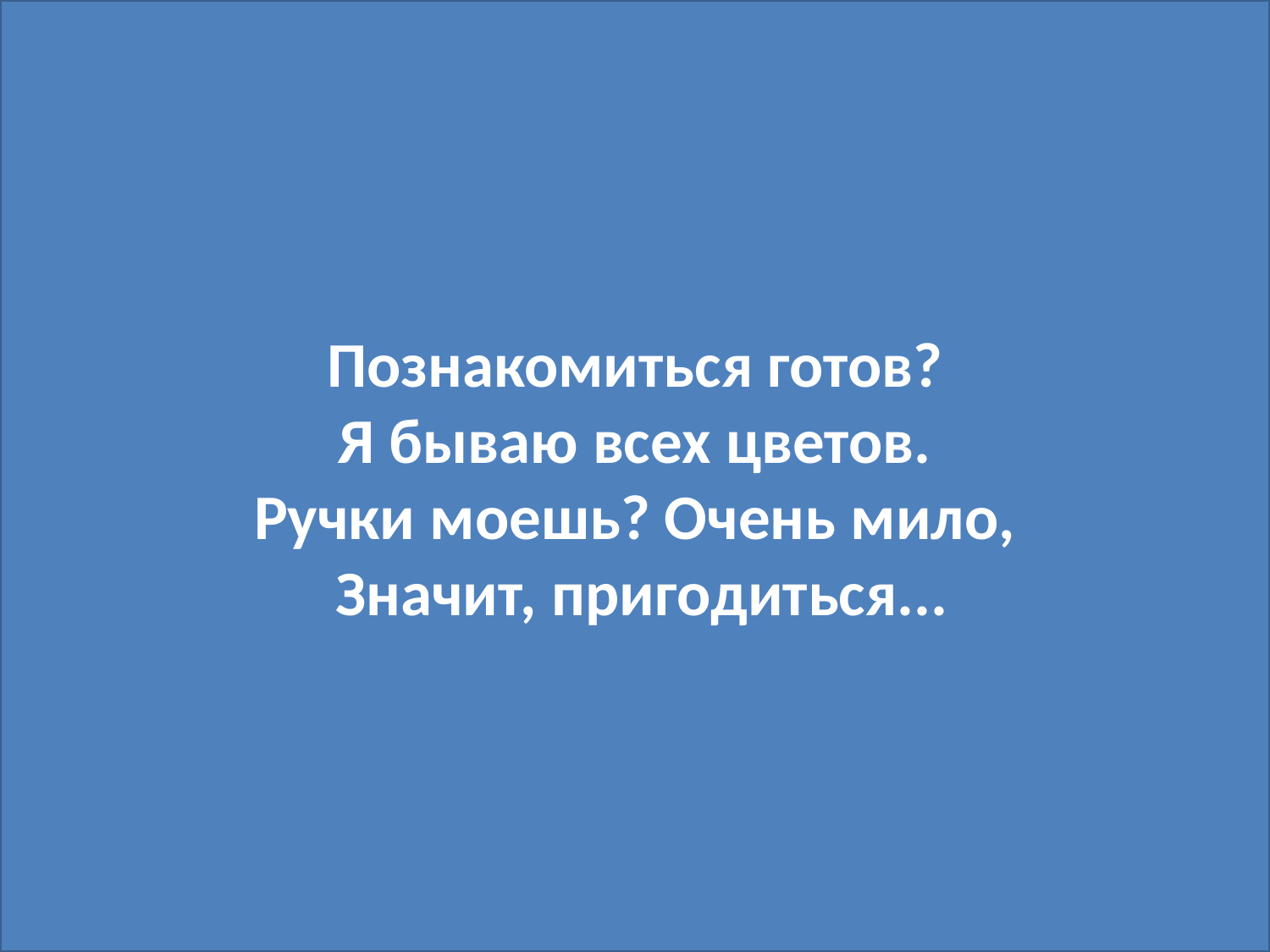

Познакомиться готов?
 Я бываю всех цветов. 
 Ручки моешь? Очень мило, 
 Значит, пригодиться...